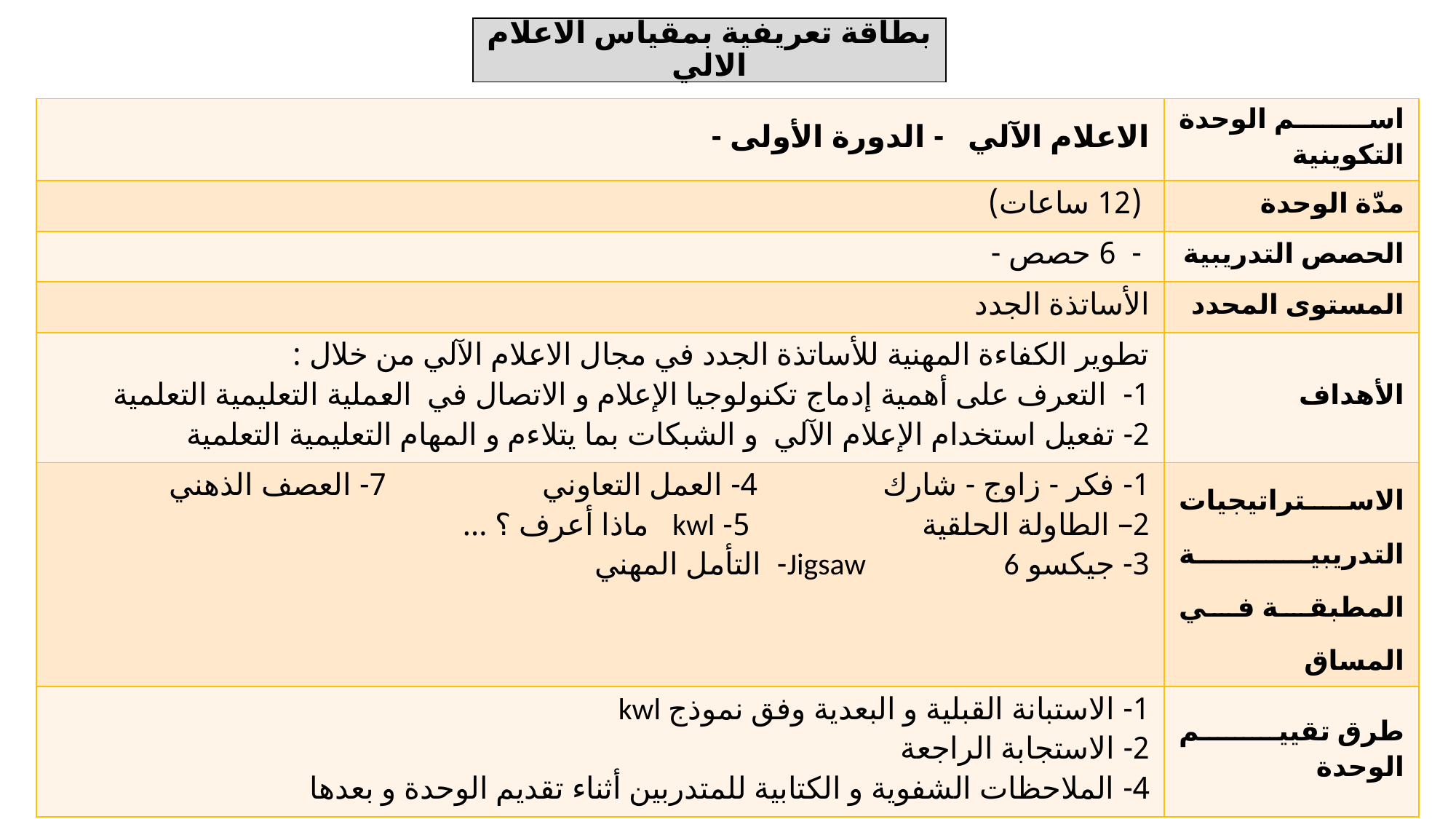

# بطاقة تعريفية بمقياس الاعلام الالي
| الاعلام الآلي - الدورة الأولى - | اسم الوحدة التكوينية |
| --- | --- |
| (12 ساعات) | مدّة الوحدة |
| - 6 حصص - | الحصص التدريبية |
| الأساتذة الجدد | المستوى المحدد |
| تطوير الكفاءة المهنية للأساتذة الجدد في مجال الاعلام الآلي من خلال : 1- التعرف على أهمية إدماج تكنولوجيا الإعلام و الاتصال في العملية التعليمية التعلمية 2- تفعيل استخدام الإعلام الآلي و الشبكات بما يتلاءم و المهام التعليمية التعلمية | الأهداف |
| 1- فكر - زاوج - شارك 4- العمل التعاوني 7- العصف الذهني 2– الطاولة الحلقية 5- kwl ماذا أعرف ؟ ... 3- جيكسو Jigsaw 6- التأمل المهني | الاستراتيجيات التدريبية المطبقة في المساق |
| 1- الاستبانة القبلية و البعدية وفق نموذج kwl 2- الاستجابة الراجعة 4- الملاحظات الشفوية و الكتابية للمتدربين أثناء تقديم الوحدة و بعدها | طرق تقييم الوحدة |
4